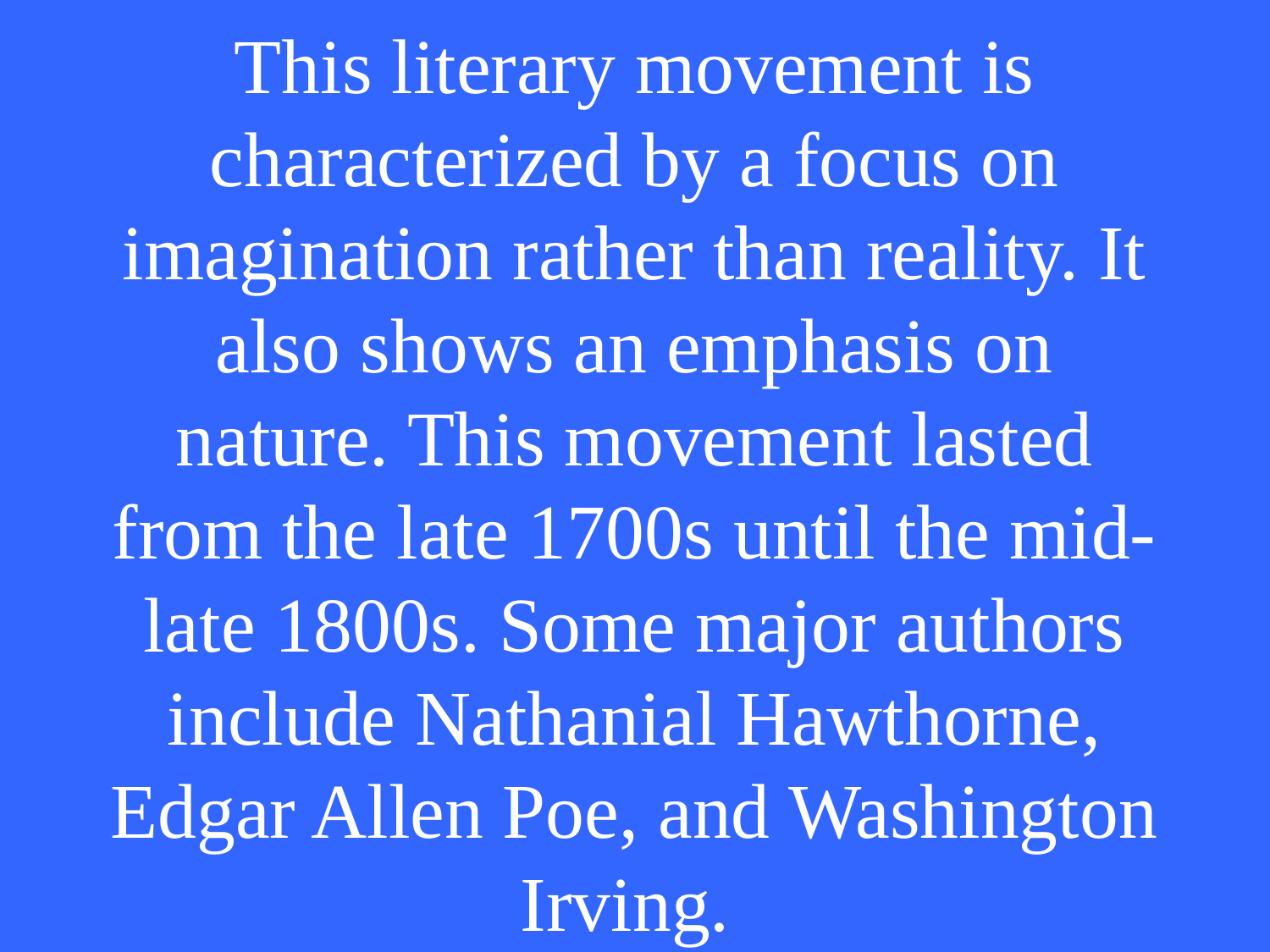

# This literary movement is characterized by a focus on imagination rather than reality. It also shows an emphasis on nature. This movement lasted from the late 1700s until the mid-late 1800s. Some major authors include Nathanial Hawthorne, Edgar Allen Poe, and Washington Irving.